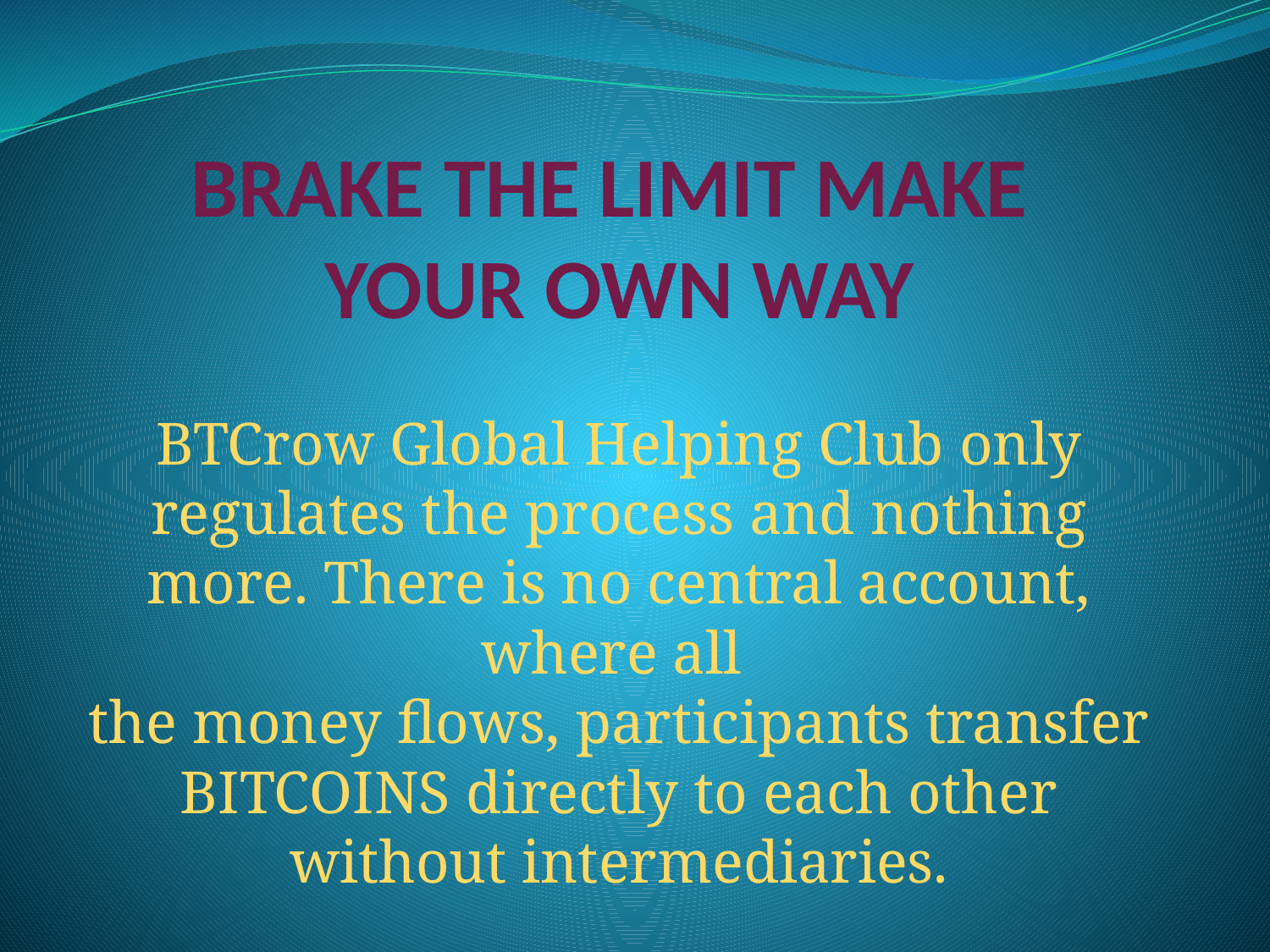

# BRAKE THE LIMIT MAKE
YOUR OWN WAY
BTCrow Global Helping Club only regulates the process and nothing more. There is no central account, where all
the money flows, participants transfer BITCOINS directly to each other without intermediaries.